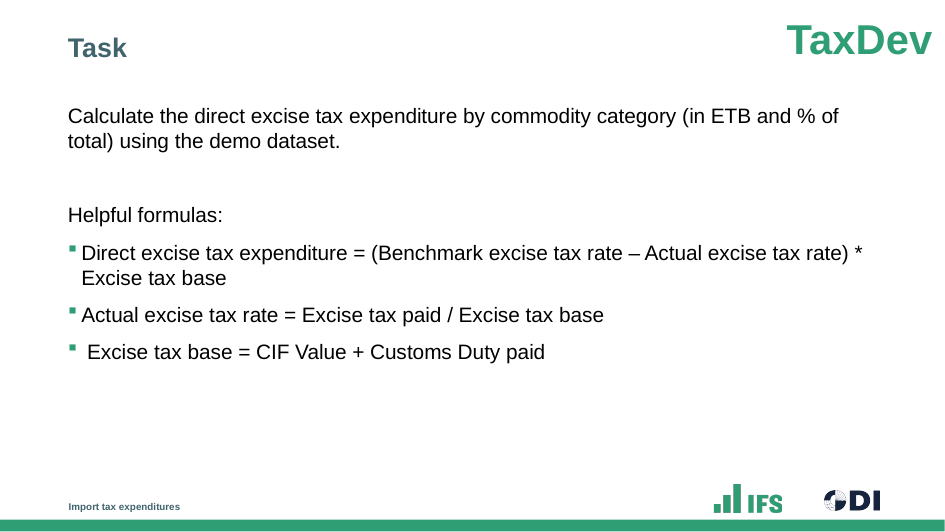

# Task
Calculate the direct excise tax expenditure by commodity category (in ETB and % of total) using the demo dataset.

Helpful formulas:
Direct excise tax expenditure = (Benchmark excise tax rate – Actual excise tax rate) * Excise tax base
Actual excise tax rate = Excise tax paid / Excise tax base
 Excise tax base = CIF Value + Customs Duty paid
Import tax expenditures